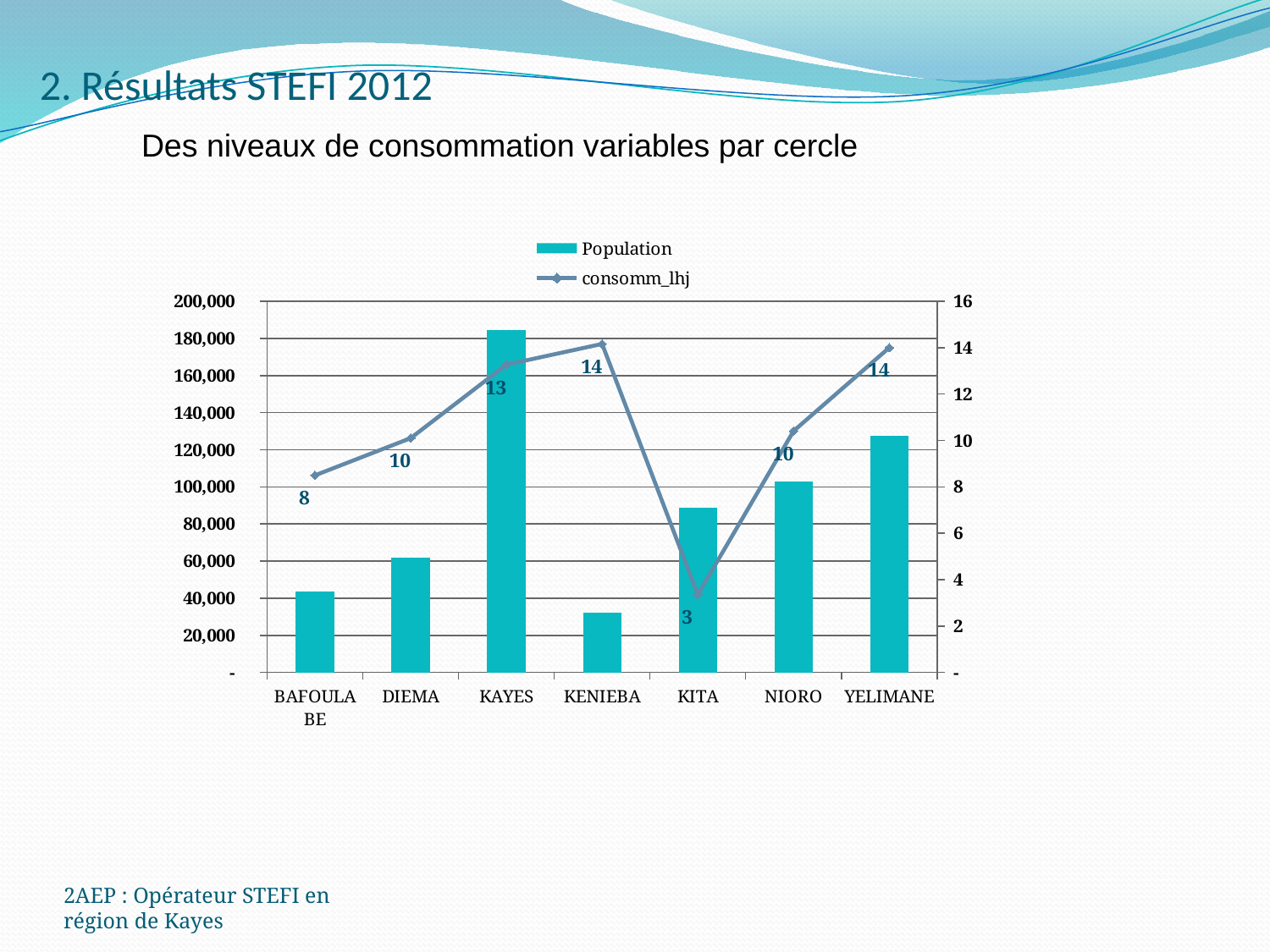

# 2. Résultats STEFI 2012
Des niveaux de consommation variables par cercle

### Chart

| Category | Population | consomm_lhj |
|---|---|---|
| BAFOULABE | 43789.0 | 8.49698964097634 |
| DIEMA | 61724.0 | 10.09974051757891 |
| KAYES | 184673.0 | 13.269243277948666 |
| KENIEBA | 32211.0 | 14.165028053430891 |
| KITA | 88931.0 | 3.3549772352100624 |
| NIORO | 103045.0 | 10.409677109253684 |
| YELIMANE | 127516.0 | 14.001612244306276 |
2AEP : Opérateur STEFI en région de Kayes